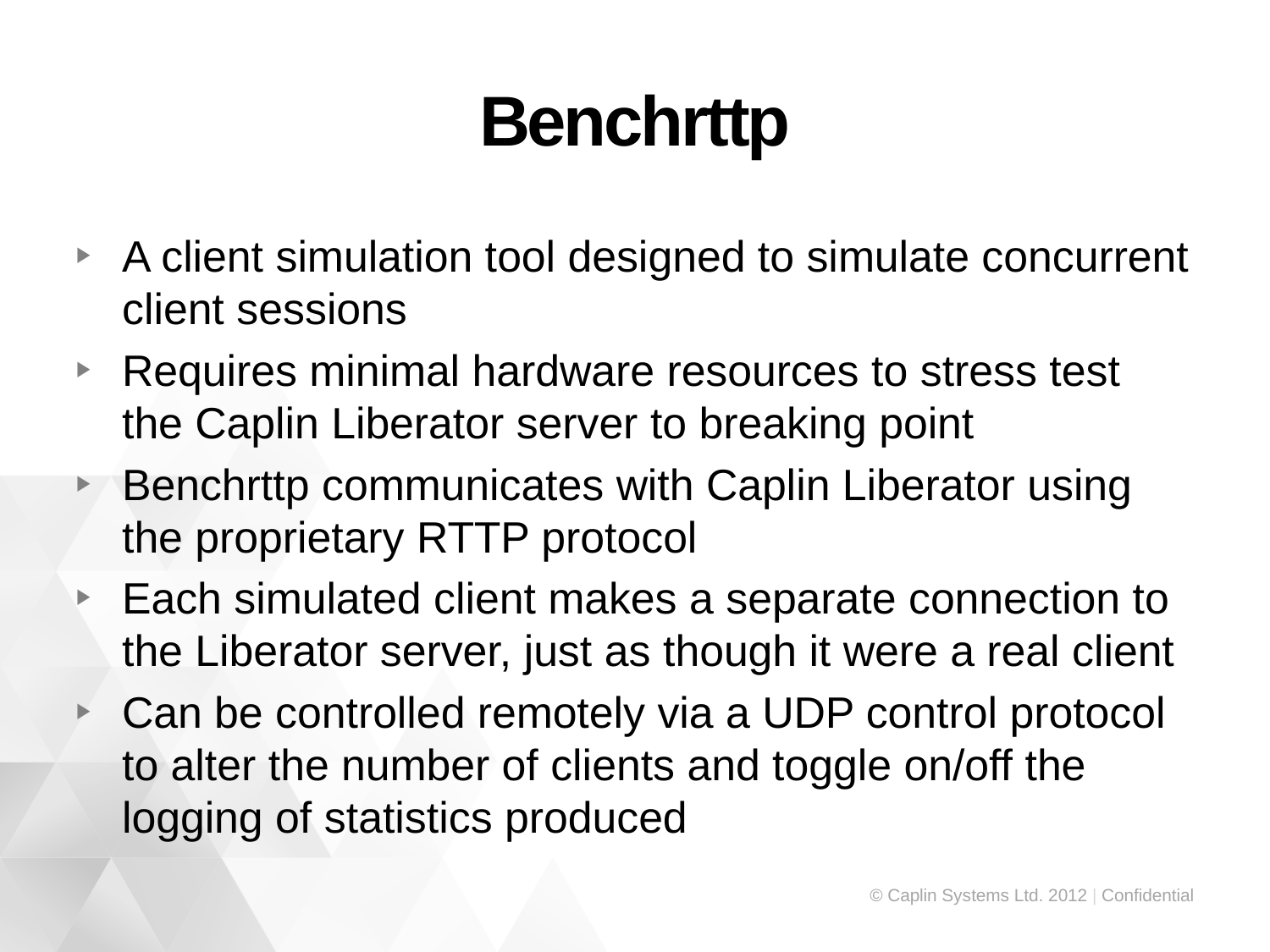

# Benchrttp
A client simulation tool designed to simulate concurrent client sessions
Requires minimal hardware resources to stress test the Caplin Liberator server to breaking point
Benchrttp communicates with Caplin Liberator using the proprietary RTTP protocol
Each simulated client makes a separate connection to the Liberator server, just as though it were a real client
Can be controlled remotely via a UDP control protocol to alter the number of clients and toggle on/off the logging of statistics produced